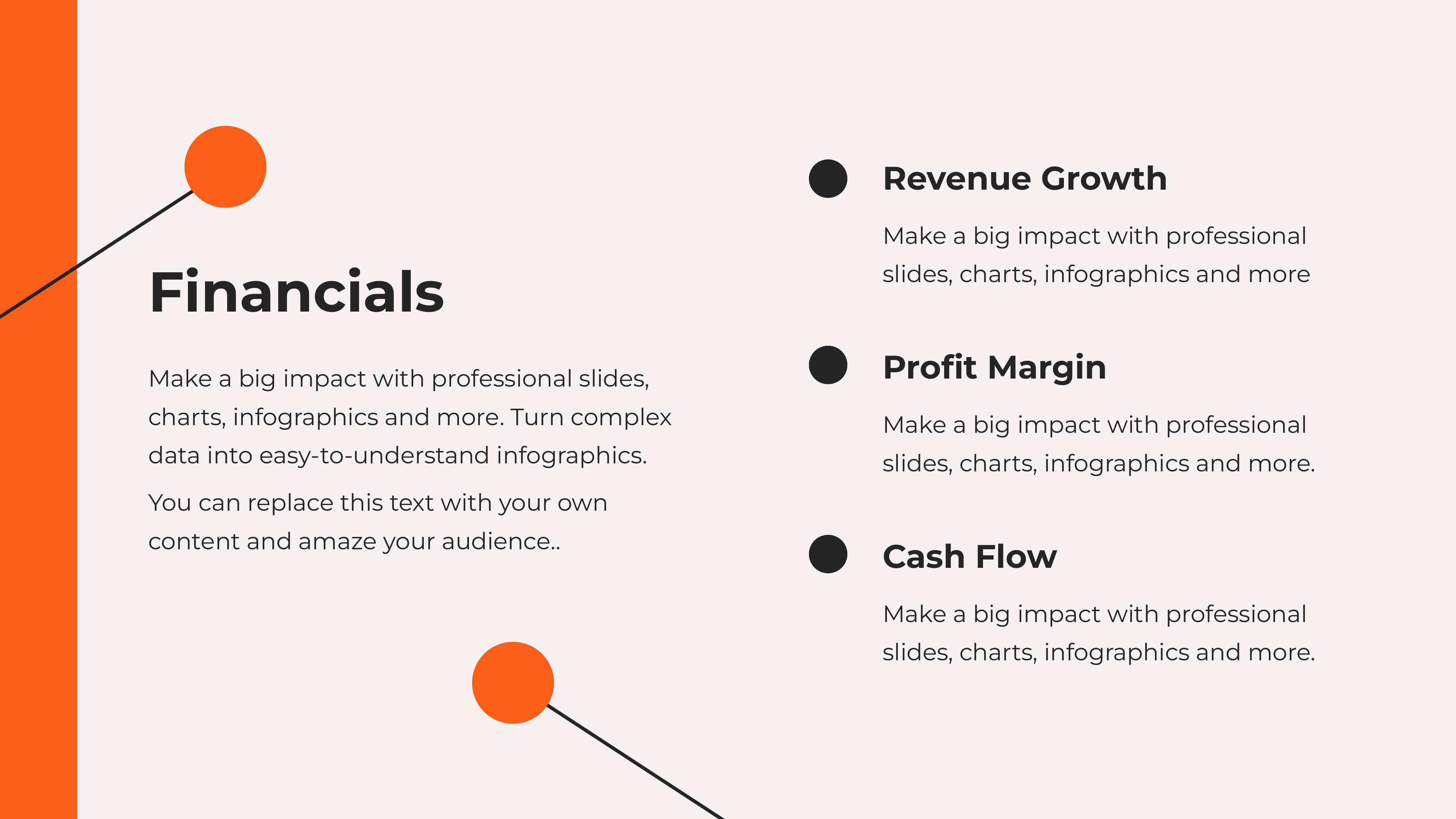

Revenue Growth

Make a big impact with professional slides, charts, infographics and more
Financials
Profit Margin

Make a big impact with professional slides, charts, infographics and more. Turn complex data into easy-to-understand infographics.
You can replace this text with your own content and amaze your audience..
Make a big impact with professional slides, charts, infographics and more.
Cash Flow

Make a big impact with professional slides, charts, infographics and more.